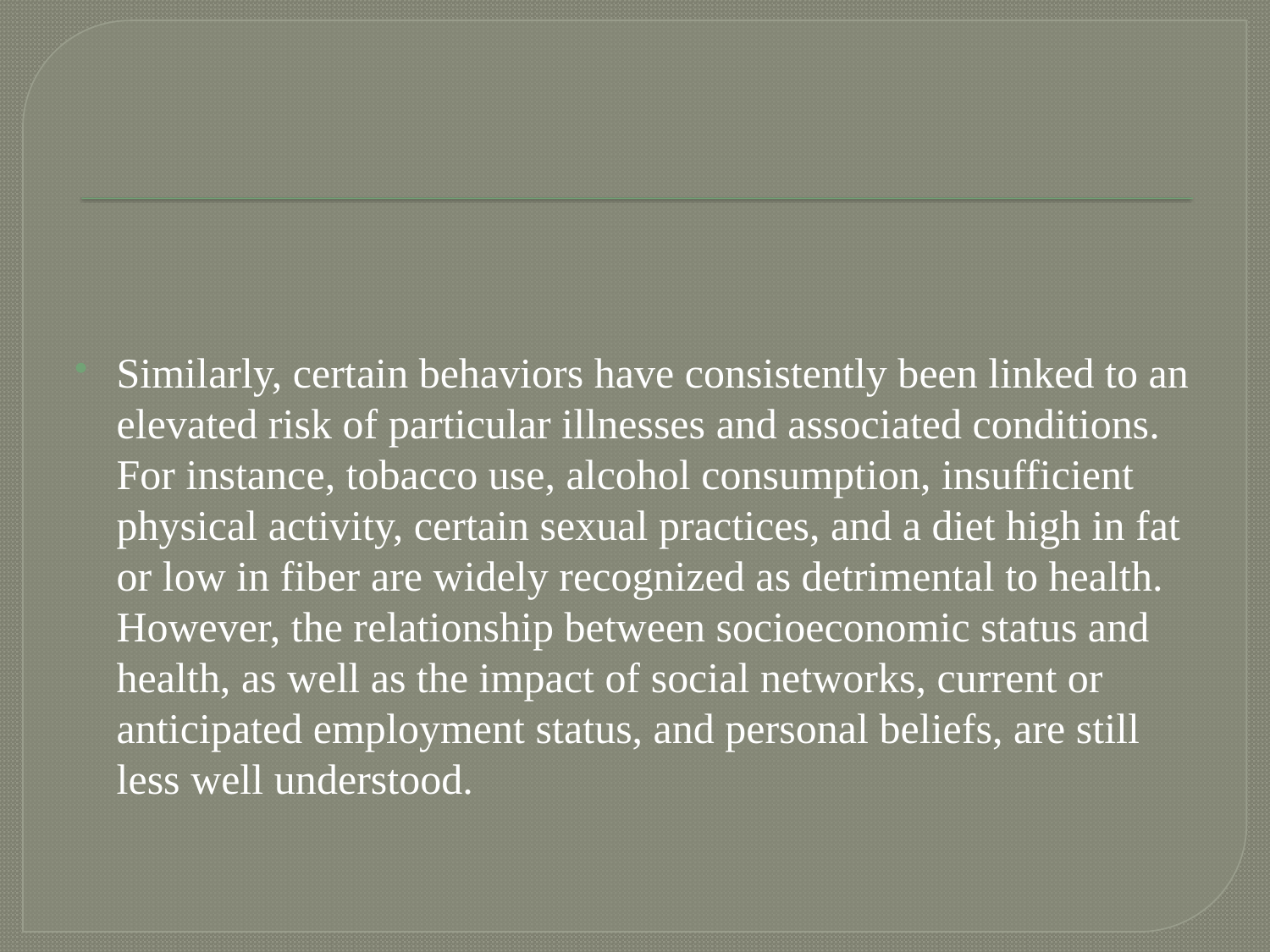

#
Similarly, certain behaviors have consistently been linked to an elevated risk of particular illnesses and associated conditions. For instance, tobacco use, alcohol consumption, insufficient physical activity, certain sexual practices, and a diet high in fat or low in fiber are widely recognized as detrimental to health. However, the relationship between socioeconomic status and health, as well as the impact of social networks, current or anticipated employment status, and personal beliefs, are still less well understood.